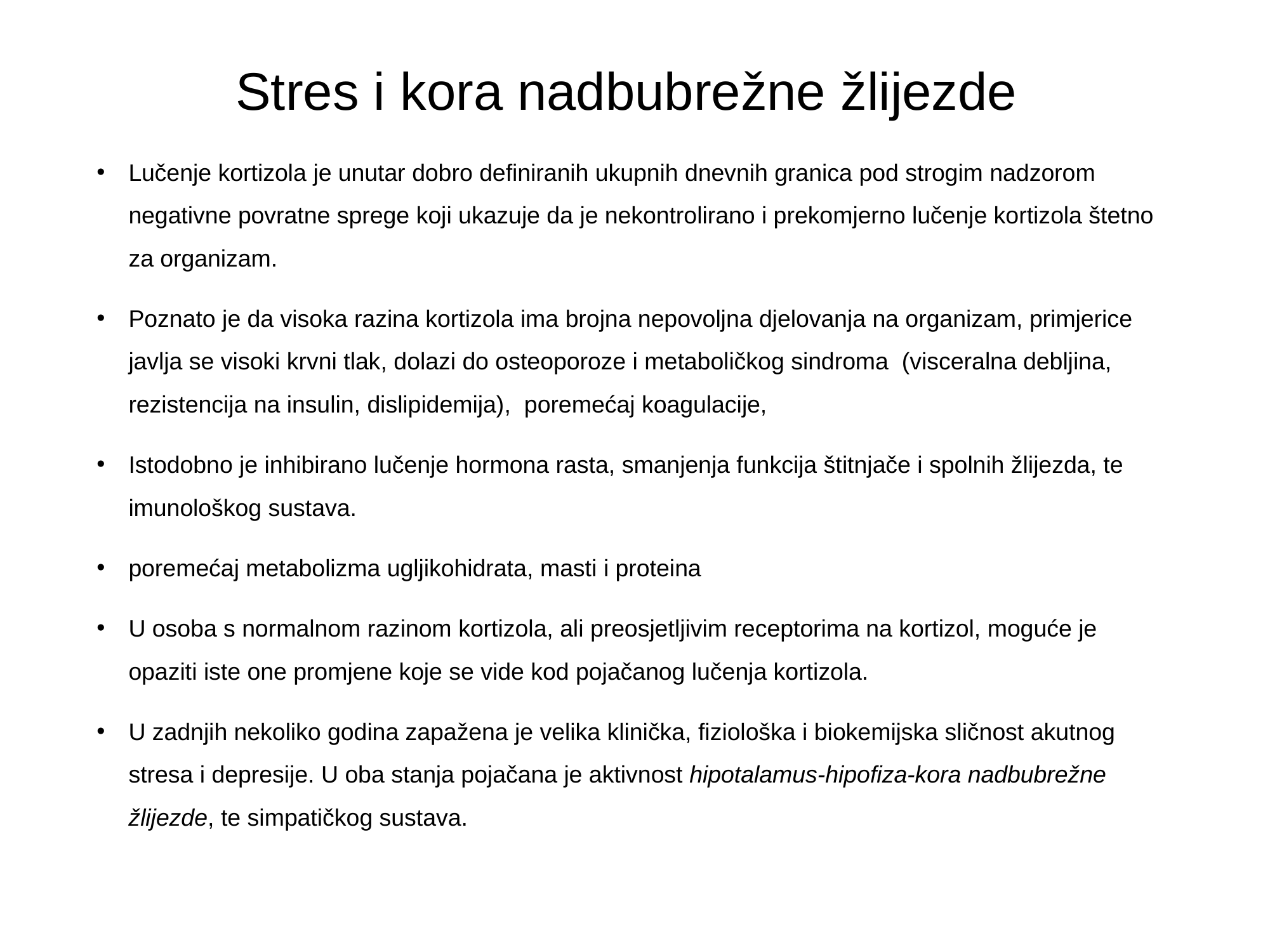

# Stres i kora nadbubrežne žlijezde
Lučenje kortizola je unutar dobro definiranih ukupnih dnevnih granica pod strogim nadzorom negativne povratne sprege koji ukazuje da je nekontrolirano i prekomjerno lučenje kortizola štetno za organizam.
Poznato je da visoka razina kortizola ima brojna nepovoljna djelovanja na organizam, primjerice javlja se visoki krvni tlak, dolazi do osteoporoze i metaboličkog sindroma  (visceralna debljina, rezistencija na insulin, dislipidemija),  poremećaj koagulacije,
Istodobno je inhibirano lučenje hormona rasta, smanjenja funkcija štitnjače i spolnih žlijezda, te imunološkog sustava.
poremećaj metabolizma ugljikohidrata, masti i proteina
U osoba s normalnom razinom kortizola, ali preosjetljivim receptorima na kortizol, moguće je opaziti iste one promjene koje se vide kod pojačanog lučenja kortizola.
U zadnjih nekoliko godina zapažena je velika klinička, fiziološka i biokemijska sličnost akutnog stresa i depresije. U oba stanja pojačana je aktivnost hipotalamus-hipofiza-kora nadbubrežne žlijezde, te simpatičkog sustava.